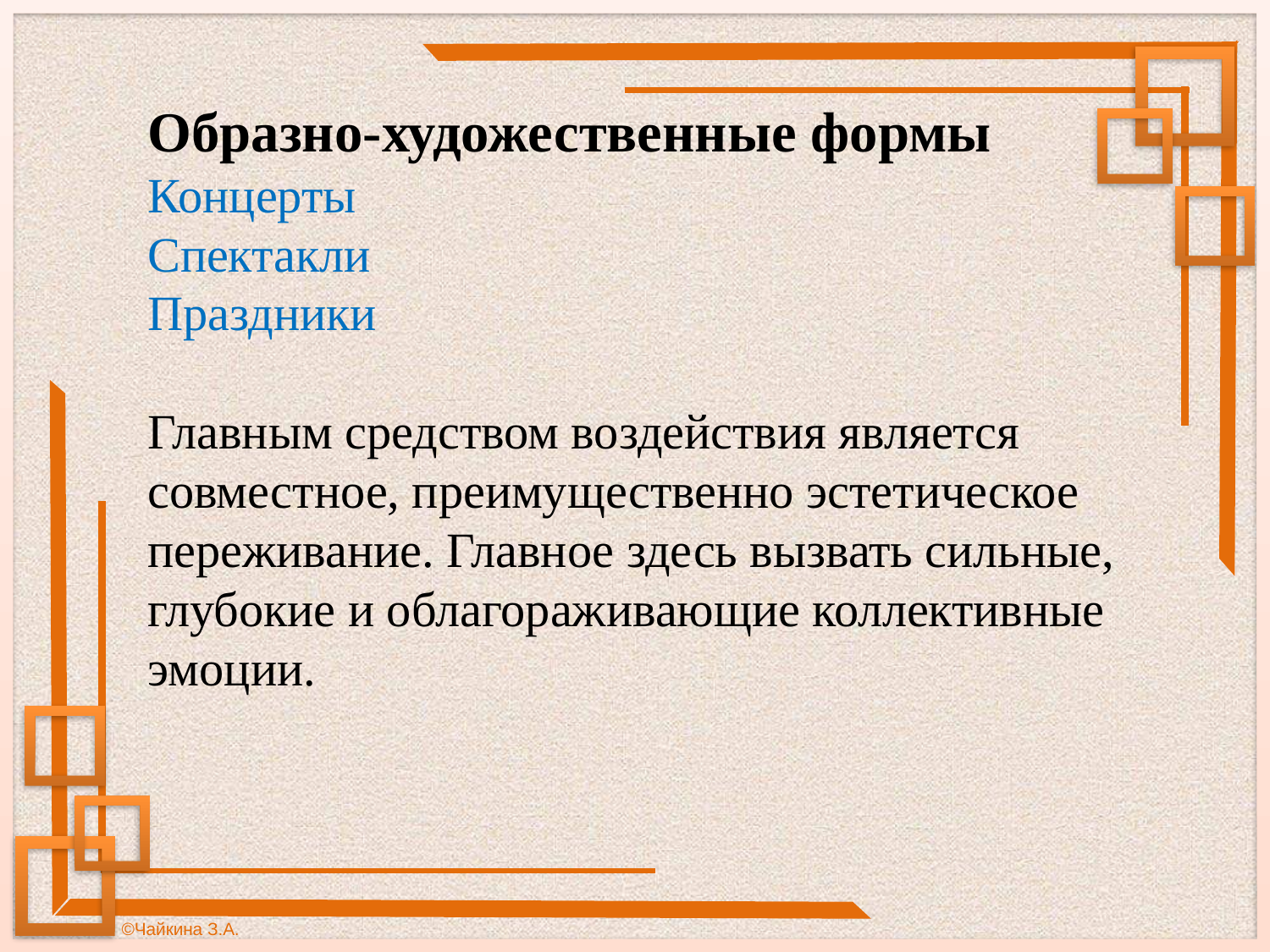

# Образно-художественные формы Концерты Спектакли Праздники Главным средством воздействия является совместное, преимущественно эстетическое переживание. Главное здесь вызвать сильные, глубокие и облагораживающие коллективные эмоции.